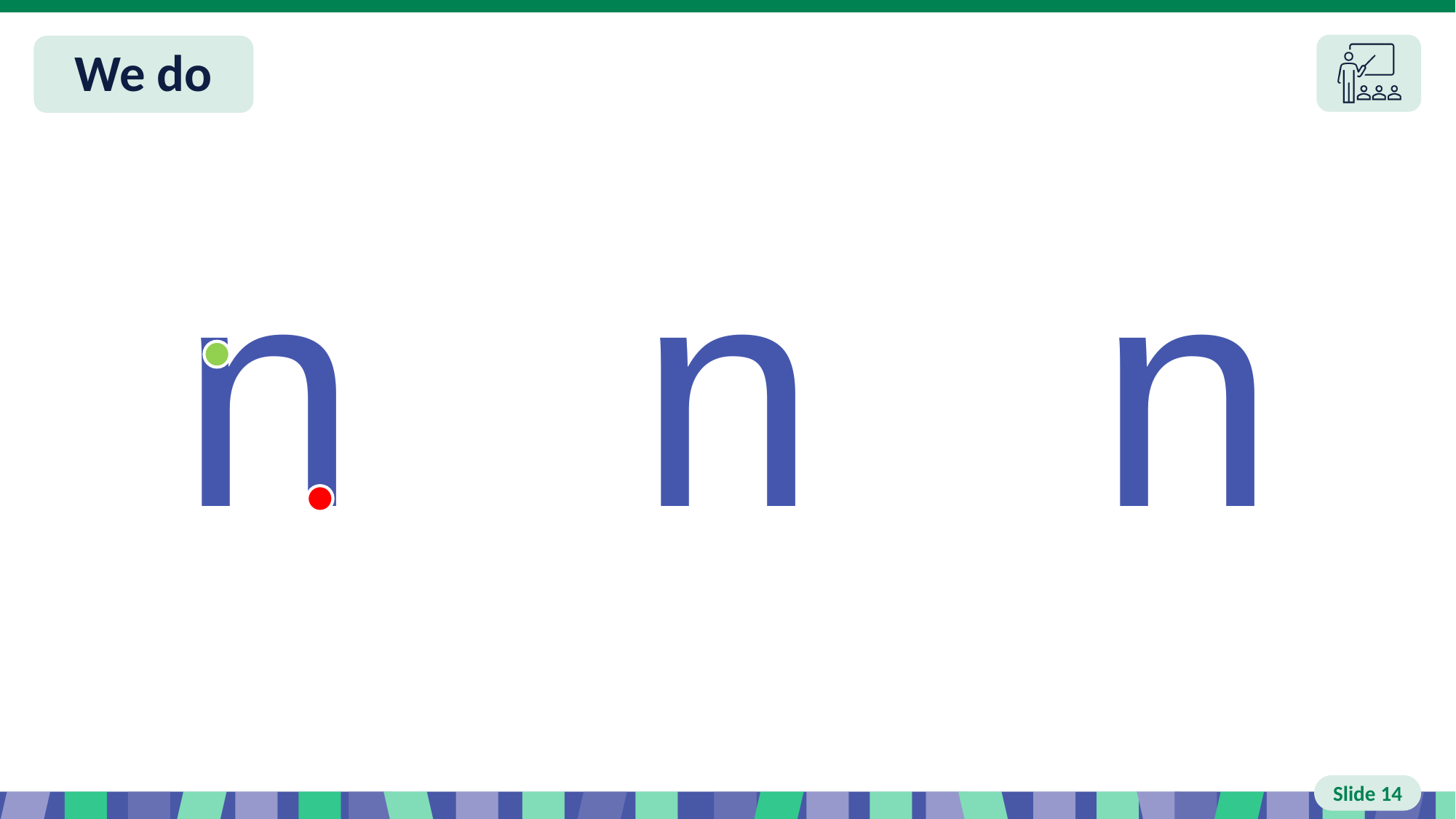

Slide 14 We do
n
n
n